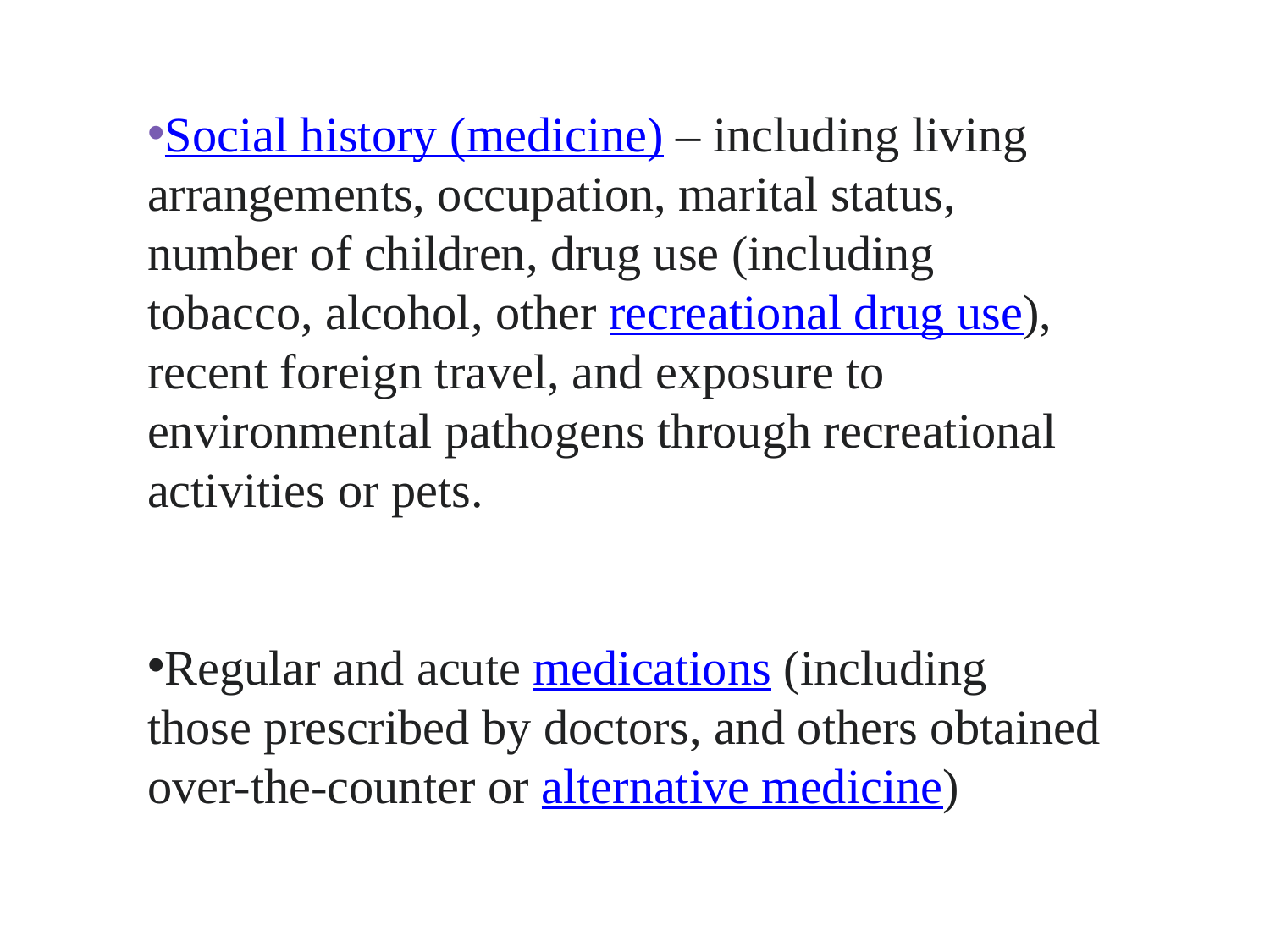

Social history (medicine) – including living arrangements, occupation, marital status, number of children, drug use (including tobacco, alcohol, other recreational drug use), recent foreign travel, and exposure to environmental pathogens through recreational activities or pets.

Regular and acute medications (including those prescribed by doctors, and others obtained over-the-counter or alternative medicine)